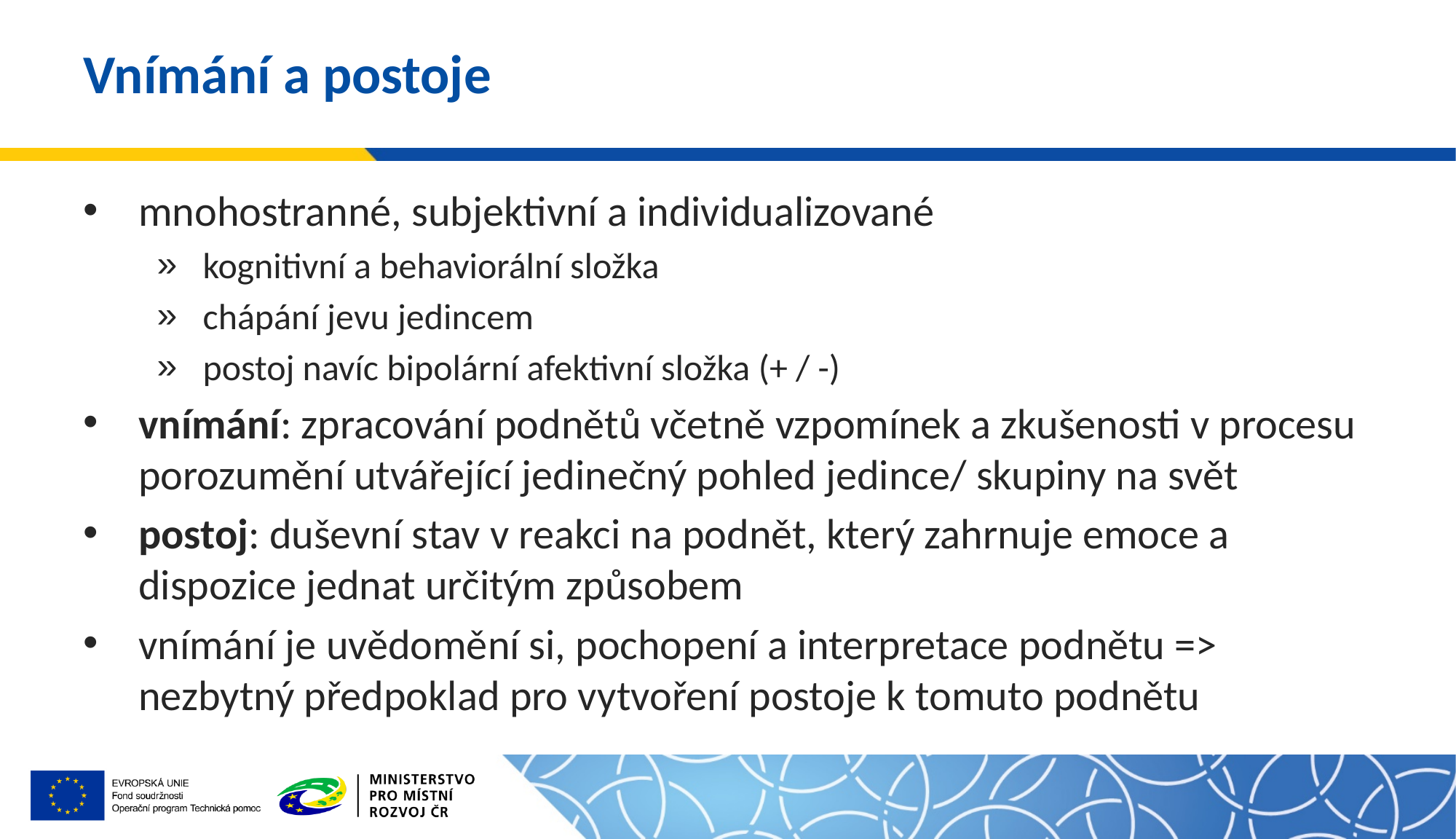

# Vnímání a postoje
mnohostranné, subjektivní a individualizované
kognitivní a behaviorální složka
chápání jevu jedincem
postoj navíc bipolární afektivní složka (+ / -)
vnímání: zpracování podnětů včetně vzpomínek a zkušenosti v procesu porozumění utvářející jedinečný pohled jedince/ skupiny na svět
postoj: duševní stav v reakci na podnět, který zahrnuje emoce a dispozice jednat určitým způsobem
vnímání je uvědomění si, pochopení a interpretace podnětu => nezbytný předpoklad pro vytvoření postoje k tomuto podnětu